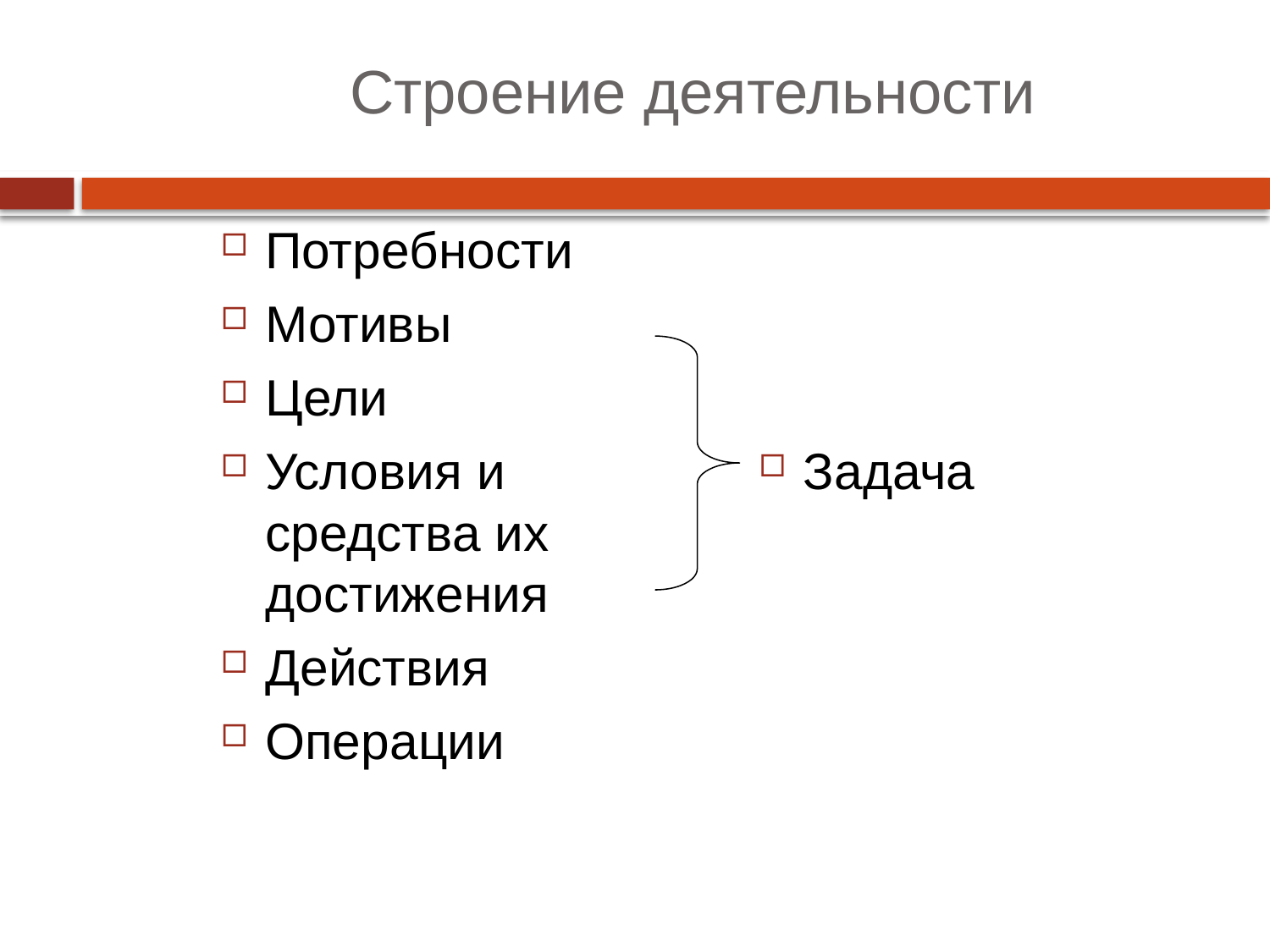

# Строение деятельности
Потребности
Мотивы
Цели
Условия и средства их достижения
Действия
Операции

Задача